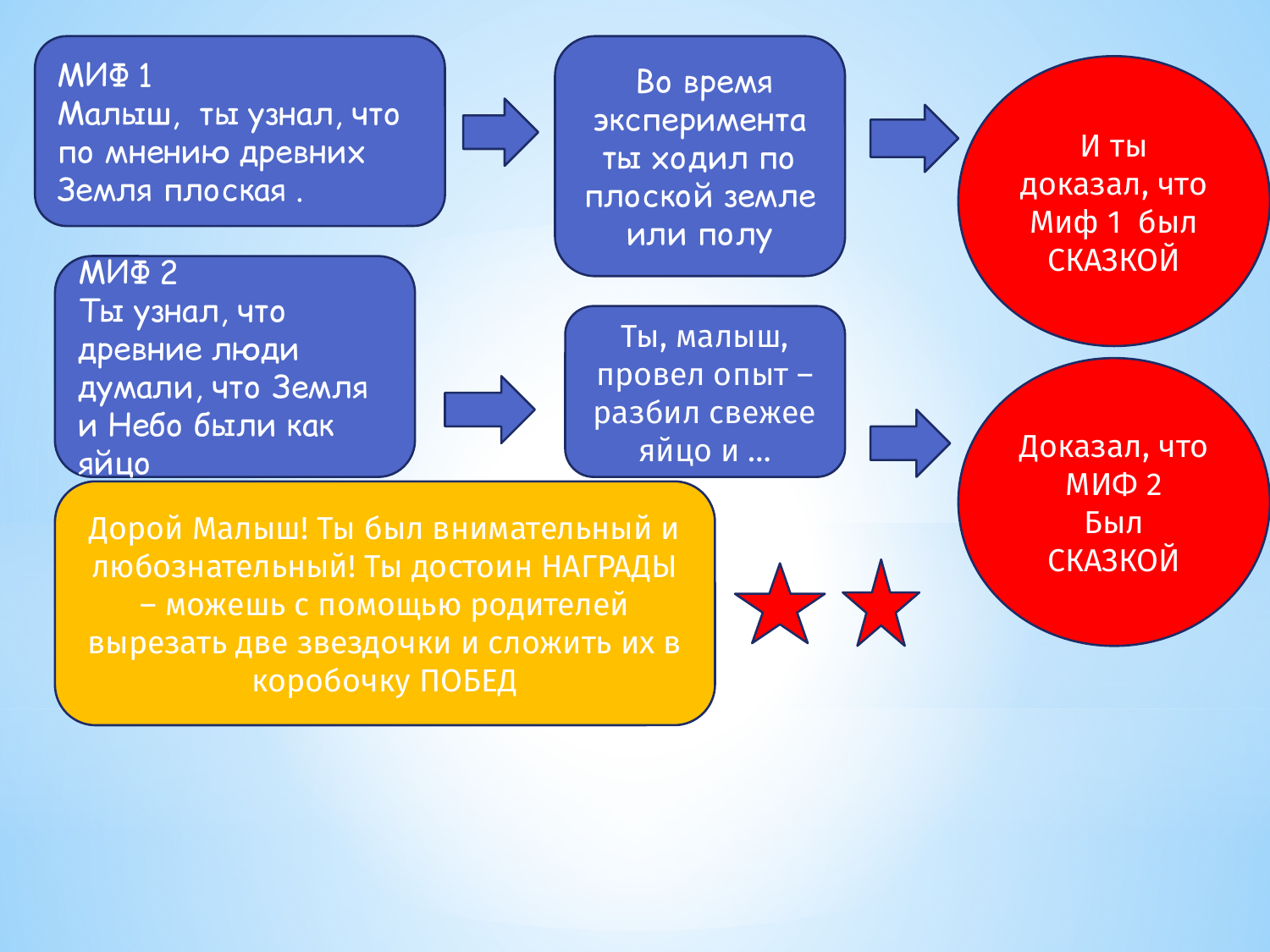

МИФ 1
Малыш,  ты узнал, что по мнению древних Земля плоская .
 Во время эксперимента ты ходил по плоской земле или полу
И ты доказал, что Миф 1  был СКАЗКОЙ

МИФ 2
Ты узнал, что древние люди думали, что Земля и Небо были как яйцо
Ты, малыш, провел опыт – разбил свежее яйцо и …
Доказал, что МИФ 2
Был СКАЗКОЙ

Дорой Малыш! Ты был внимательный и любознательный! Ты достоин НАГРАДЫ – можешь с помощью родителей вырезать две звездочки и сложить их в коробочку ПОБЕД